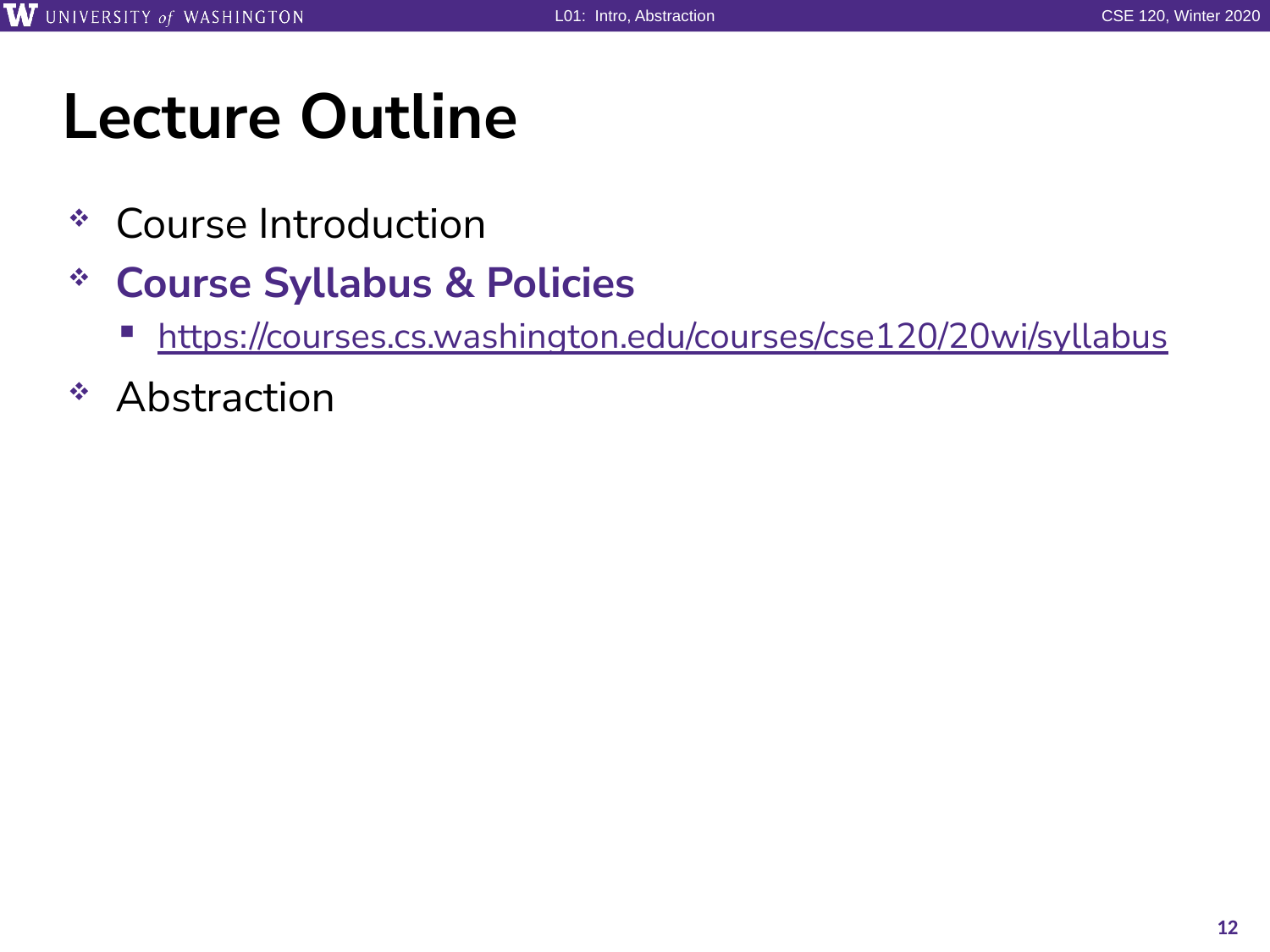

# Lecture Outline
Course Introduction
Course Syllabus & Policies
https://courses.cs.washington.edu/courses/cse120/20wi/syllabus
Abstraction
12